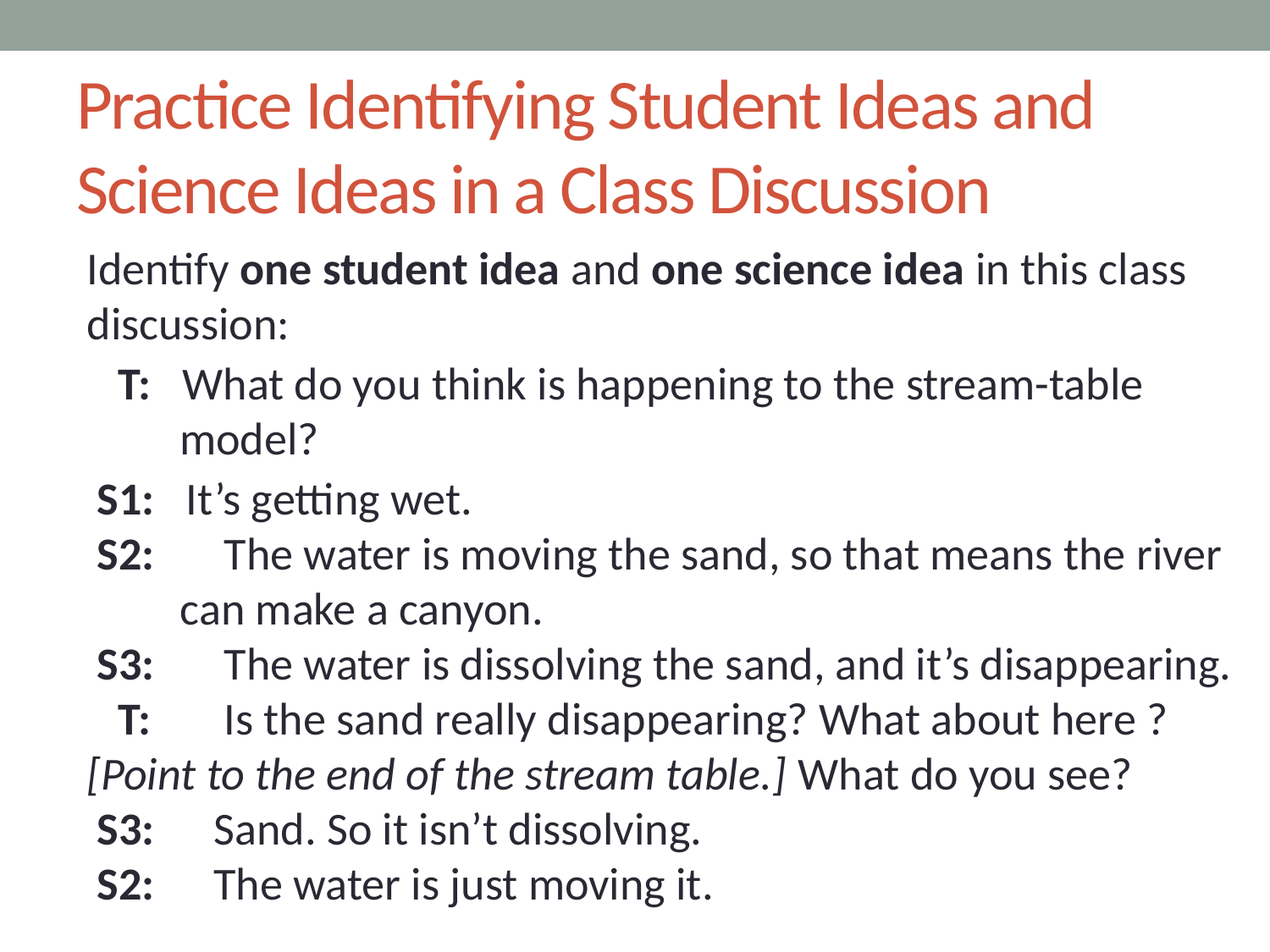

# Practice Identifying Student Ideas and Science Ideas in a Class Discussion
Identify one student idea and one science idea in this class discussion:
   T:   What do you think is happening to the stream-table
         model?
 S1:   It’s getting wet.
 S2:	 The water is moving the sand, so that means the river
         can make a canyon.
 S3:	 The water is dissolving the sand, and it’s disappearing.
   T:	 Is the sand really disappearing? What about here ? 	[Point to the end of the stream table.] What do you see?
 S3:	Sand. So it isn’t dissolving.
 S2:	The water is just moving it.